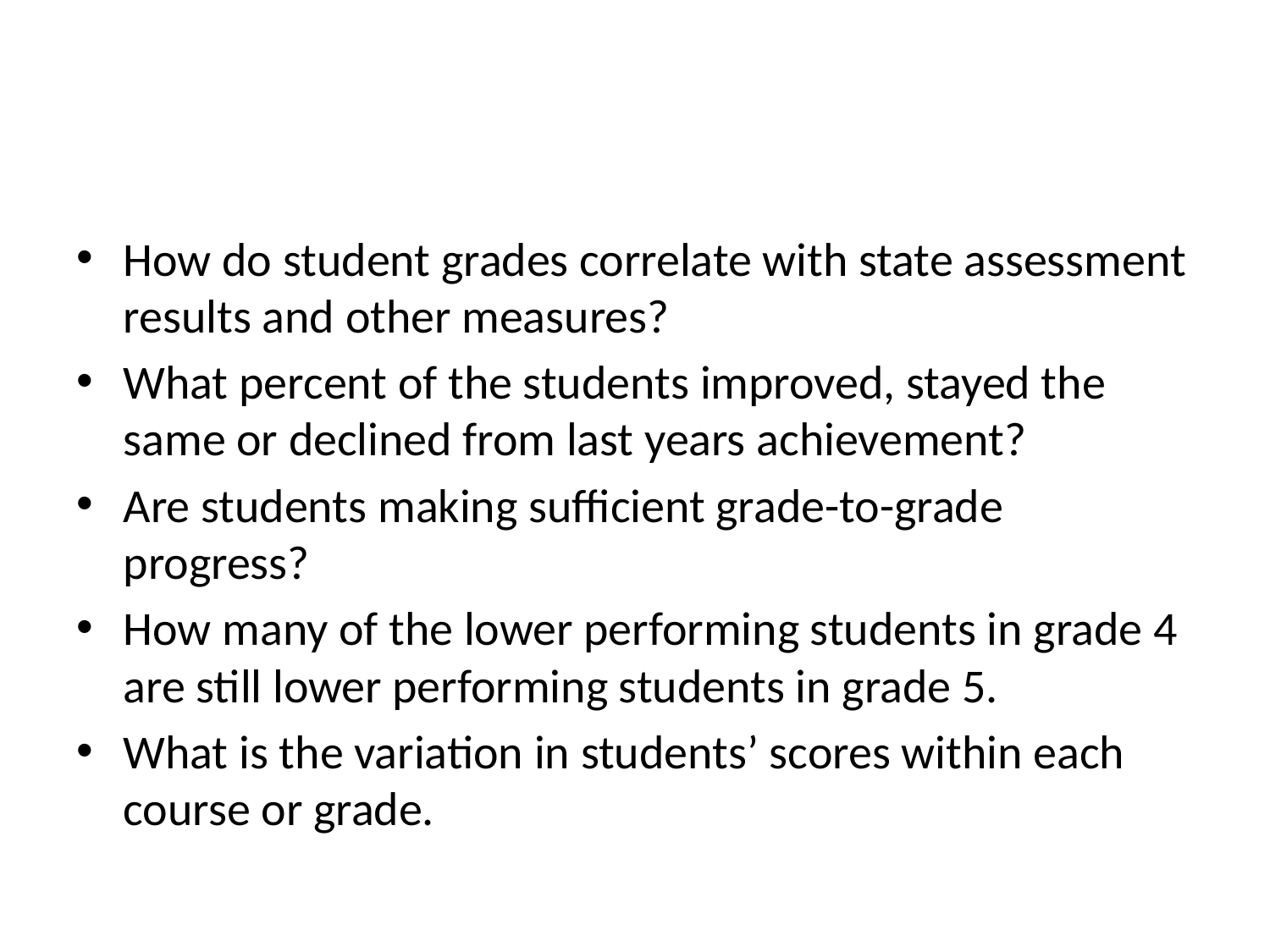

#
How do student grades correlate with state assessment results and other measures?
What percent of the students improved, stayed the same or declined from last years achievement?
Are students making sufficient grade-to-grade progress?
How many of the lower performing students in grade 4 are still lower performing students in grade 5.
What is the variation in students’ scores within each course or grade.